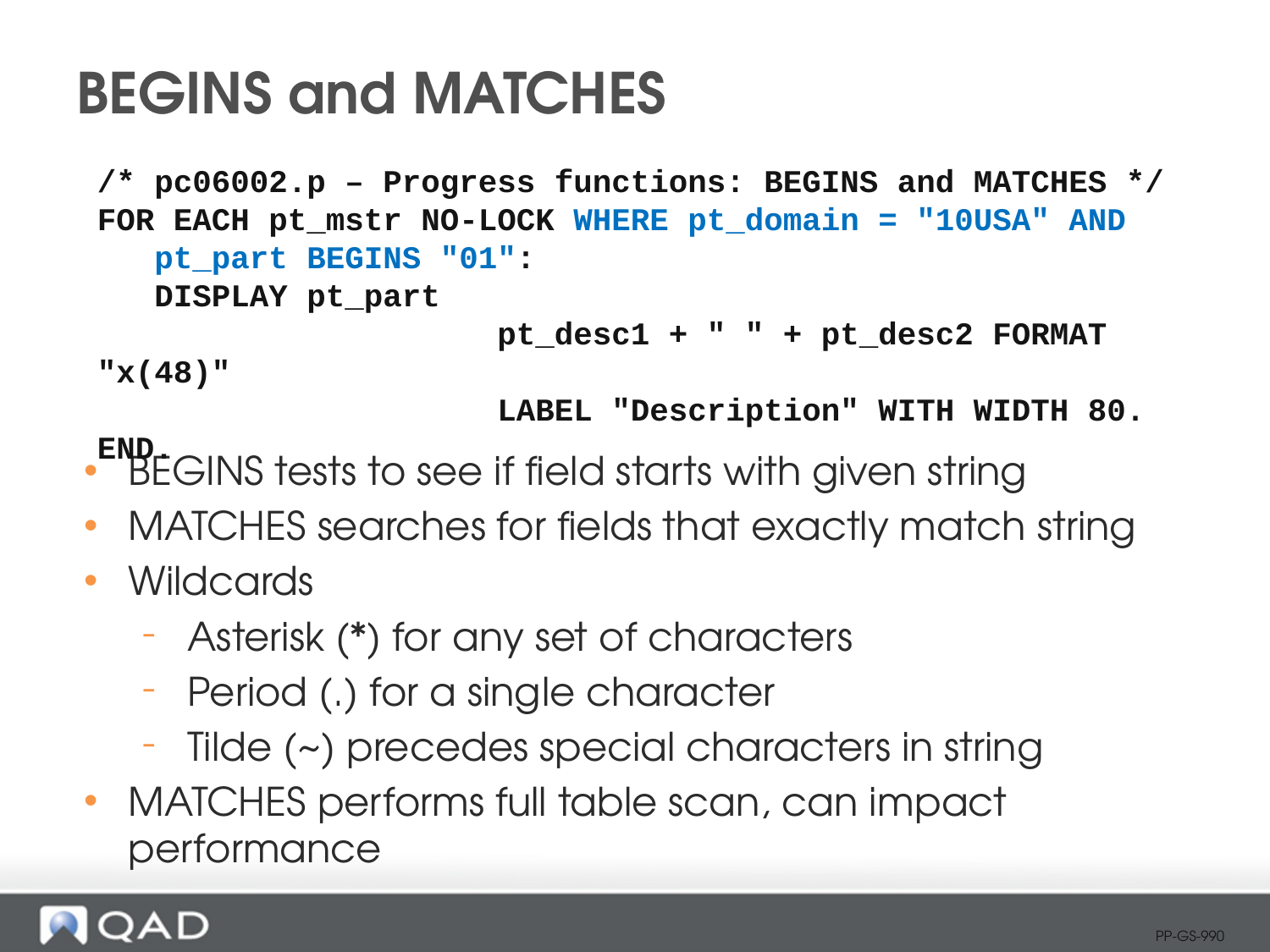

# BEGINS and MATCHES
/* pc06002.p – Progress functions: BEGINS and MATCHES */
FOR EACH pt_mstr NO-LOCK WHERE pt_domain = "10USA" AND
   pt_part BEGINS "01":
   DISPLAY pt_part
			 pt_desc1 + " " + pt_desc2 FORMAT "x(48)"
			 LABEL "Description" WITH WIDTH 80.
END.

BEGINS tests to see if field starts with given string
MATCHES searches for fields that exactly match string
Wildcards
Asterisk (*) for any set of characters
Period (.) for a single character
Tilde (~) precedes special characters in string
MATCHES performs full table scan, can impact performance
PP-GS-990